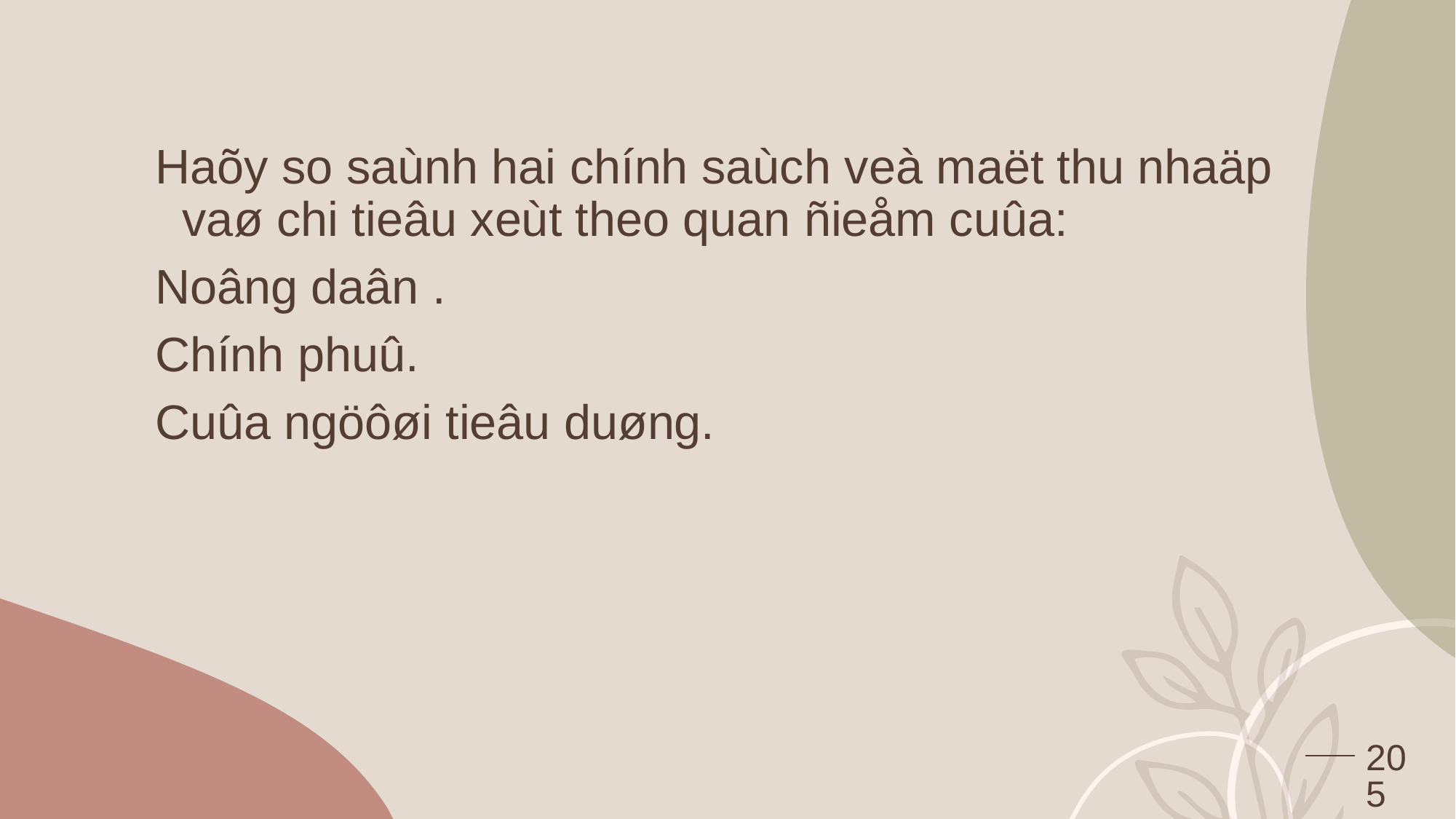

Haõy so saùnh hai chính saùch veà maët thu nhaäp vaø chi tieâu xeùt theo quan ñieåm cuûa:
Noâng daân .
Chính phuû.
Cuûa ngöôøi tieâu duøng.
205